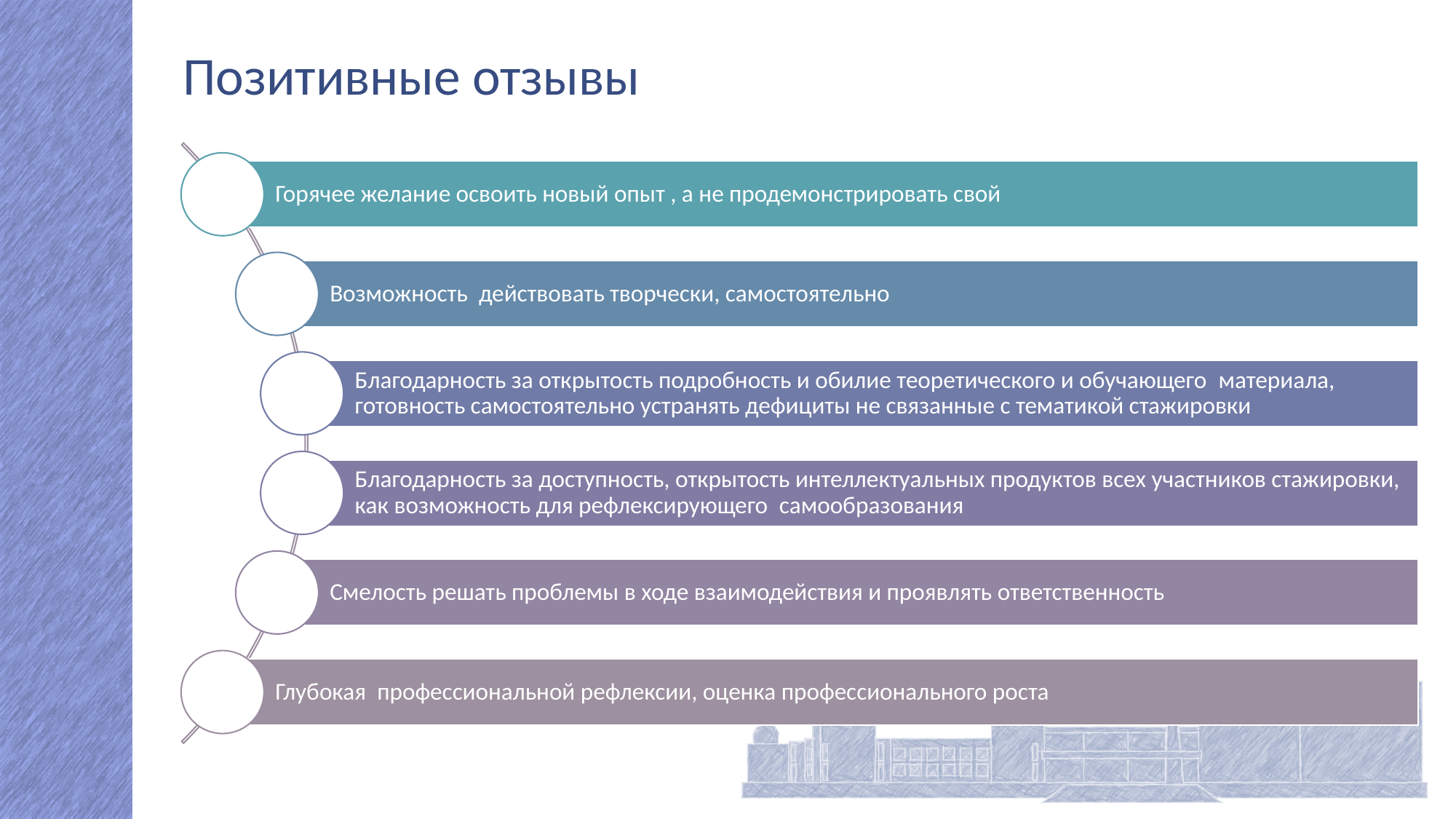

# Позитивные отзывы
Горячее желание освоить новый опыт , а не продемонстрировать свой
Возможность  действовать творчески, самостоятельно
Благодарность за открытость подробность и обилие теоретического и обучающего  материала, готовность самостоятельно устранять дефициты не связанные с тематикой стажировки
Благодарность за доступность, открытость интеллектуальных продуктов всех участников стажировки, как возможность для рефлексирующего  самообразования
Смелость решать проблемы в ходе взаимодействия и проявлять ответственность
Глубокая  профессиональной рефлексии, оценка профессионального роста